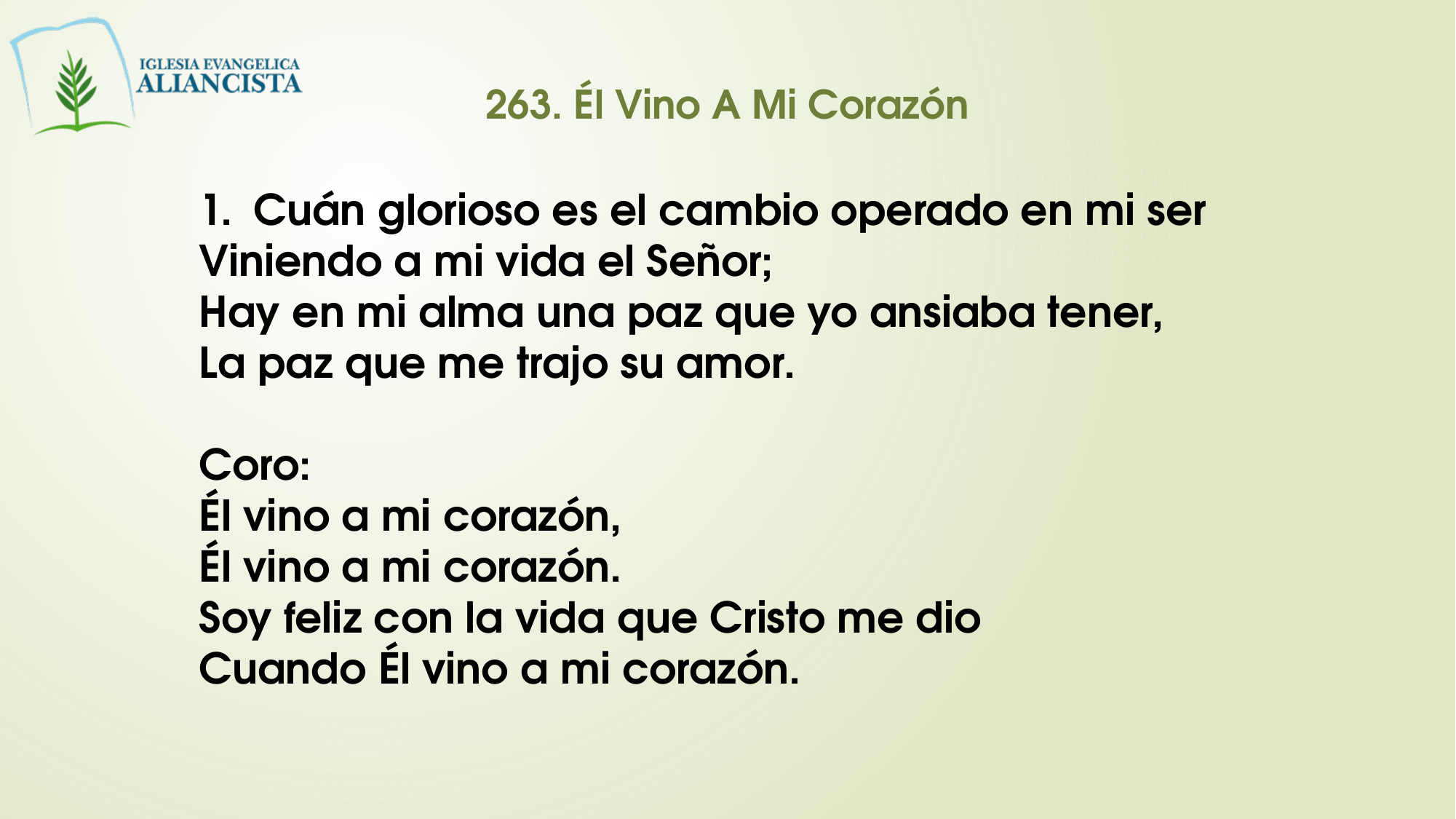

263. Él Vino A Mi Corazón
Cuán glorioso es el cambio operado en mi ser
Viniendo a mi vida el Señor;
Hay en mi alma una paz que yo ansiaba tener,
La paz que me trajo su amor.

Coro:
Él vino a mi corazón,
Él vino a mi corazón.
Soy feliz con la vida que Cristo me dio
Cuando Él vino a mi corazón.